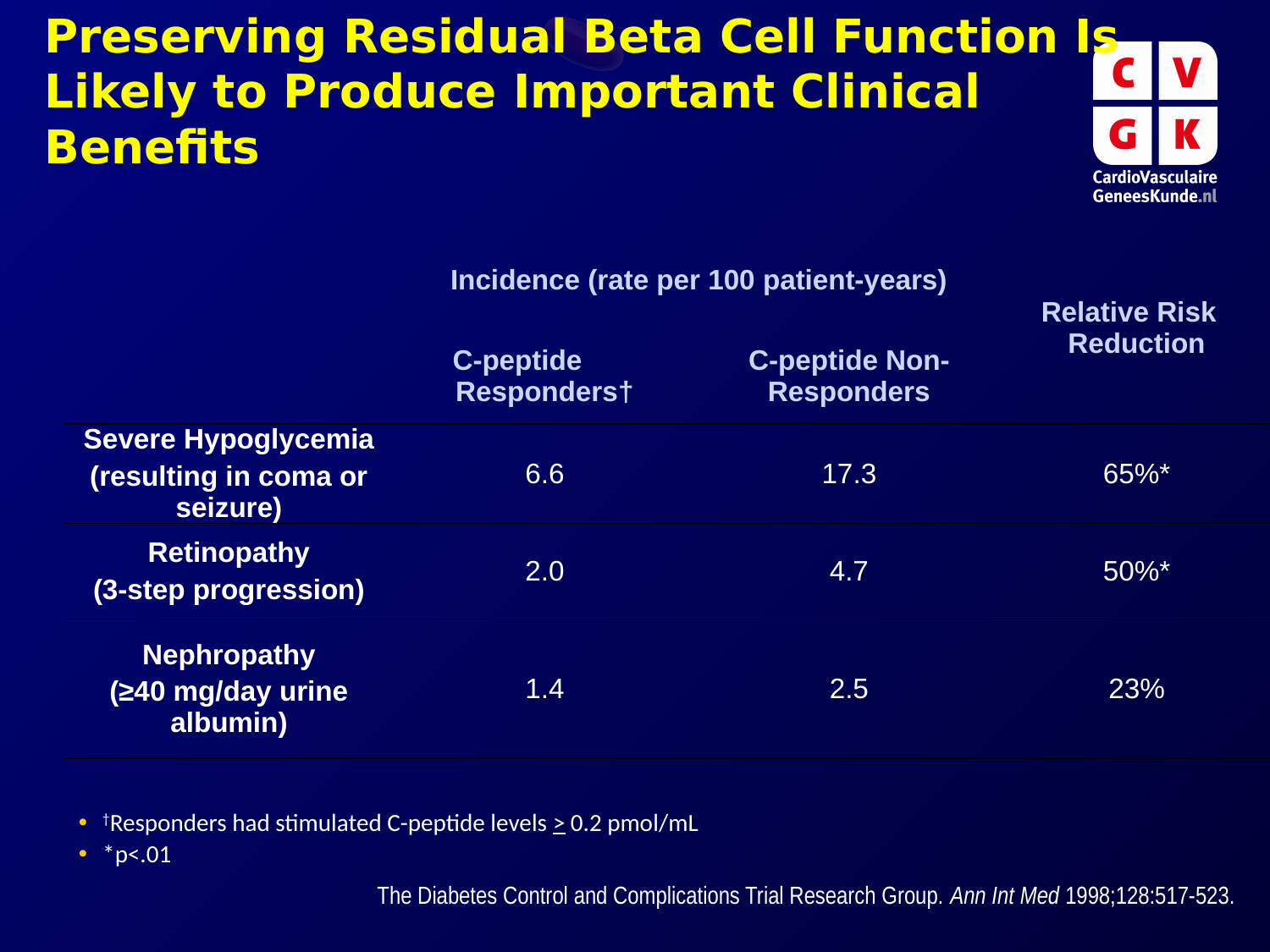

Preserving Residual Beta Cell Function Is Likely to Produce Important Clinical Benefits
|  | Incidence (rate per 100 patient-years) |  | Relative Risk Reduction |
| --- | --- | --- | --- |
|  | C-peptide Responders† | C-peptide Non-Responders |  |
| Severe Hypoglycemia (resulting in coma or seizure) | 6.6 | 17.3 | 65%\* |
| Retinopathy (3-step progression) | 2.0 | 4.7 | 50%\* |
| Nephropathy (≥40 mg/day urine albumin) | 1.4 | 2.5 | 23% |
†Responders had stimulated C-peptide levels > 0.2 pmol/mL
*p<.01
The Diabetes Control and Complications Trial Research Group. Ann Int Med 1998;128:517-523.